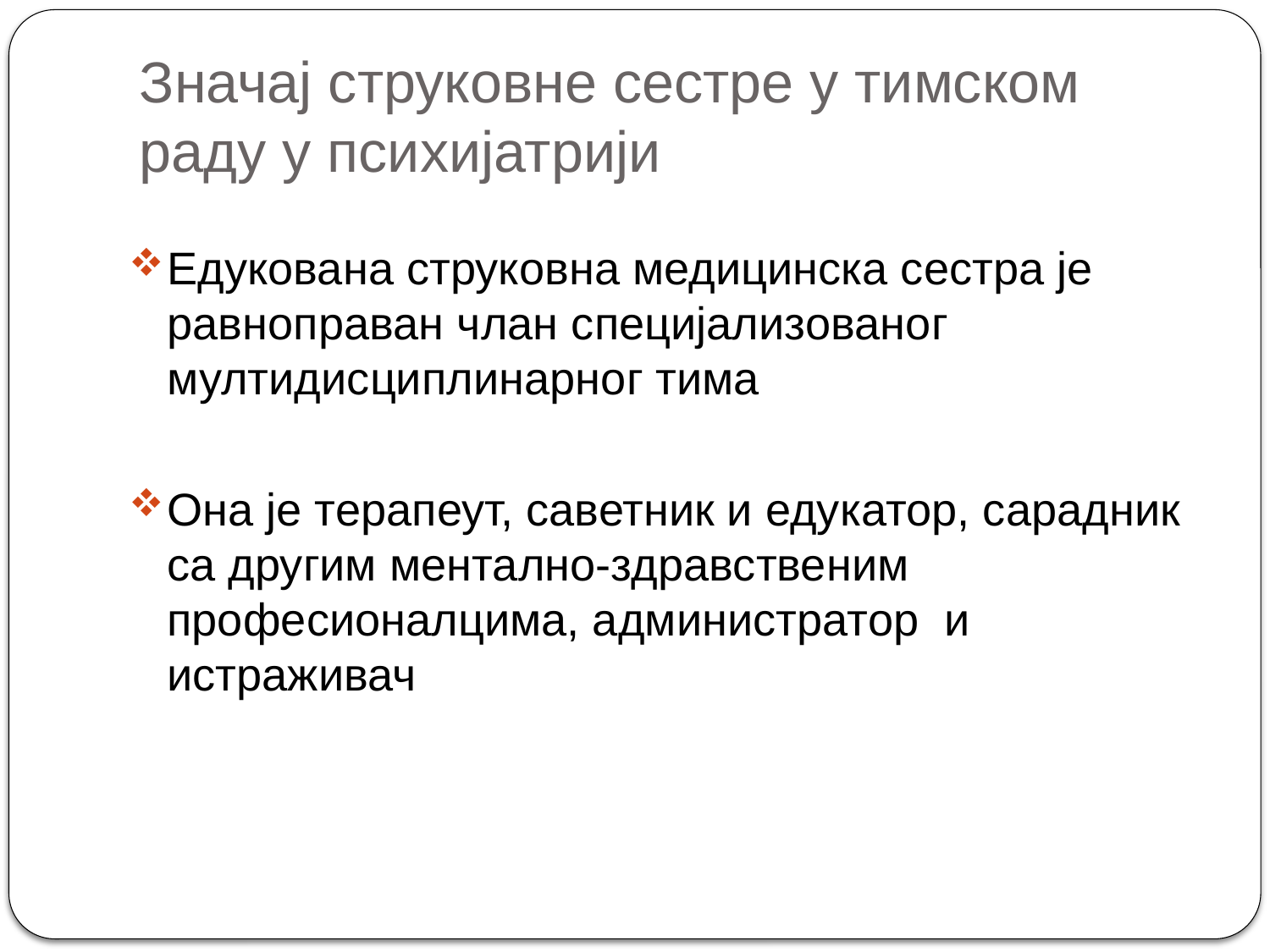

# Значај струковне сестре у тимском раду у психијатрији
Едукована струковна медицинска сестра је равноправан члан специјализованог мултидисциплинарног тима

Она је терапеут, саветник и едукатор, сарадник са другим ментално-здравственим професионалцима, администратор  и истраживач